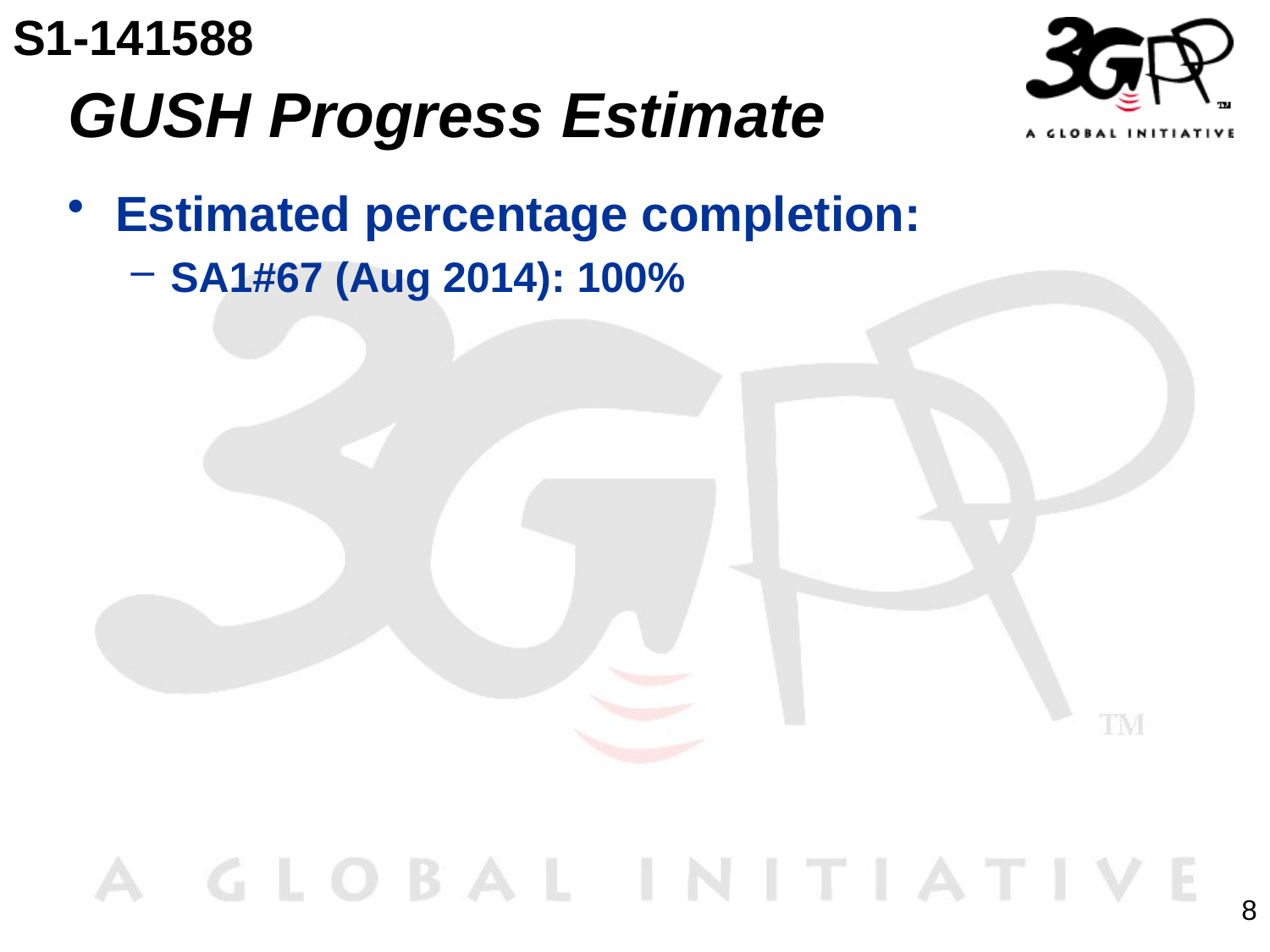

S1-141588
# GUSH Progress Estimate
Estimated percentage completion:
SA1#67 (Aug 2014): 100%
8